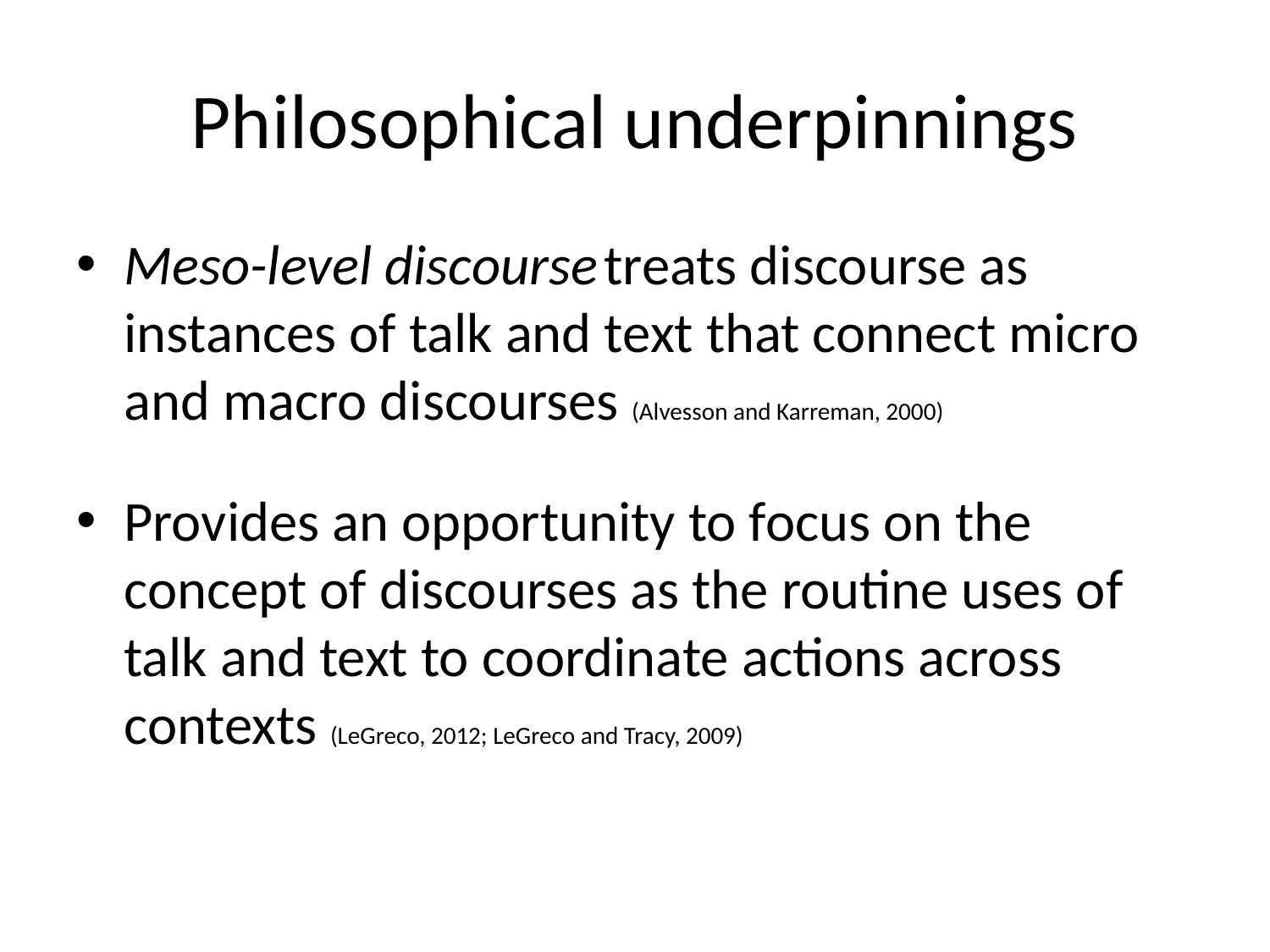

# Philosophical underpinnings
Meso-level discourse treats discourse as instances of talk and text that connect micro and macro discourses (Alvesson and Karreman, 2000)
Provides an opportunity to focus on the concept of discourses as the routine uses of talk and text to coordinate actions across contexts (LeGreco, 2012; LeGreco and Tracy, 2009)